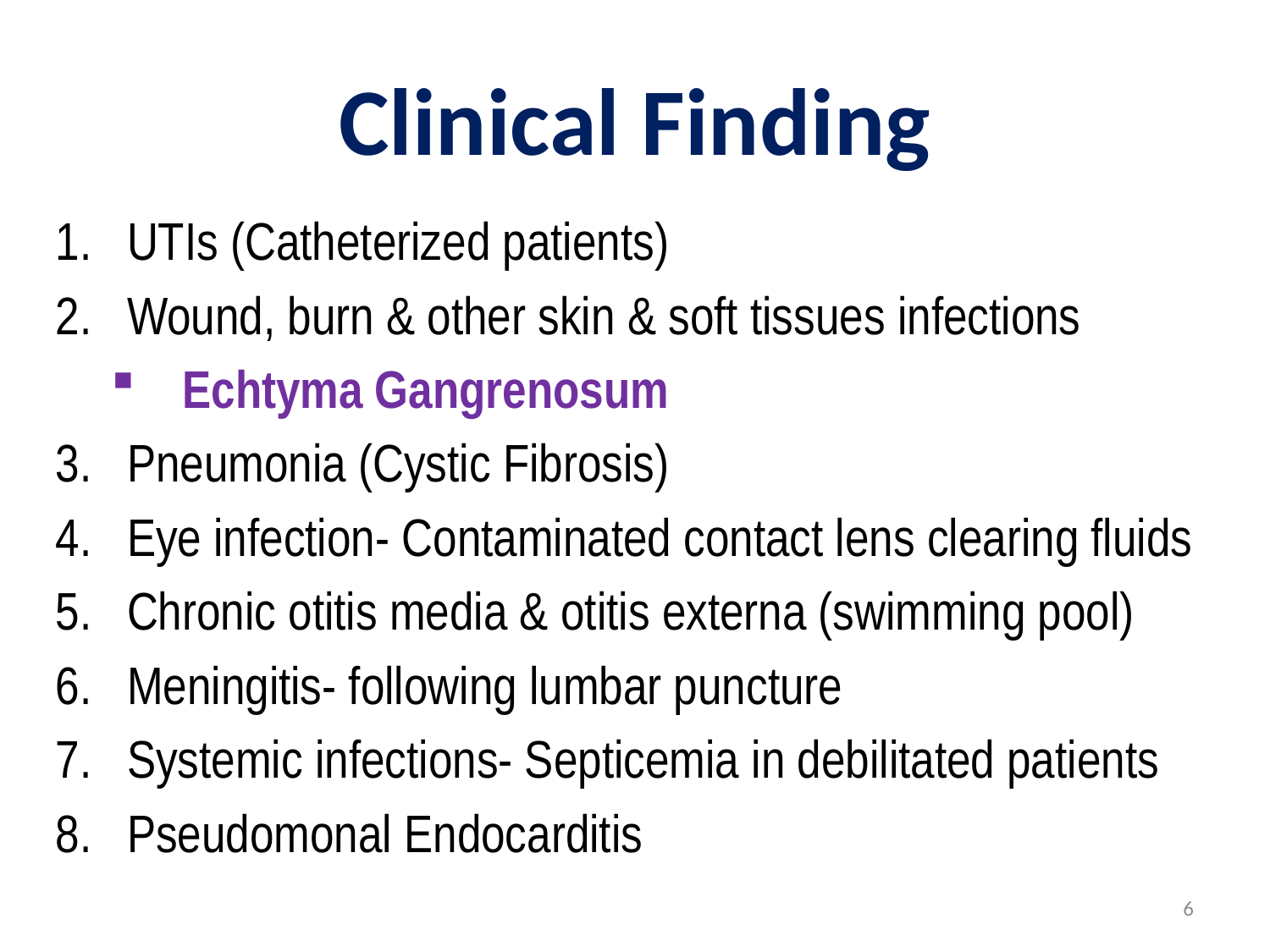

# Clinical Finding
UTIs (Catheterized patients)
Wound, burn & other skin & soft tissues infections
Echtyma Gangrenosum
Pneumonia (Cystic Fibrosis)
Eye infection- Contaminated contact lens clearing fluids
Chronic otitis media & otitis externa (swimming pool)
Meningitis- following lumbar puncture
Systemic infections- Septicemia in debilitated patients
Pseudomonal Endocarditis

6